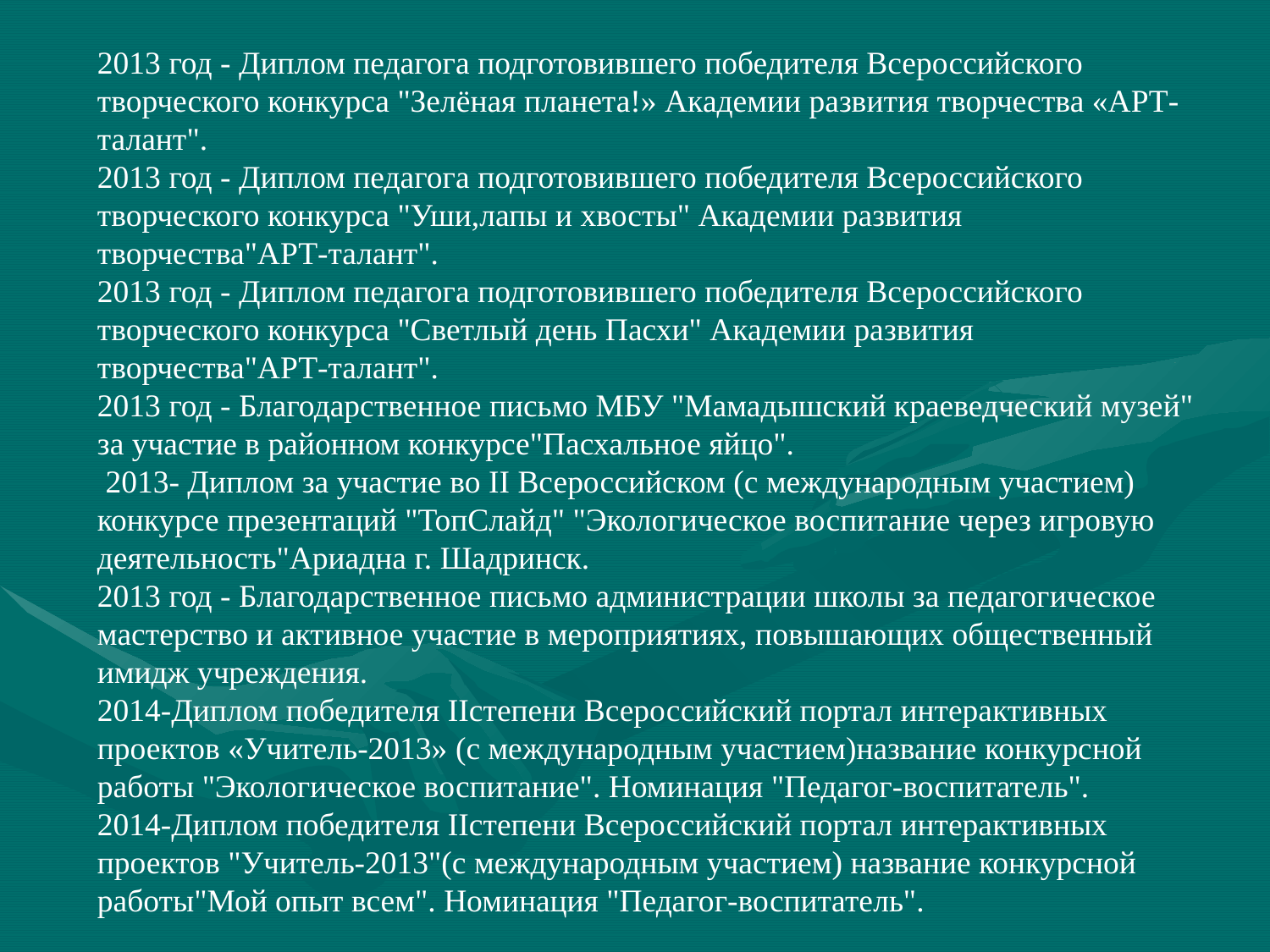

2013 год - Диплом педагога подготовившего победителя Всероссийского творческого конкурса "Зелёная планета!» Академии развития творчества «АРТ-талант".
2013 год - Диплом педагога подготовившего победителя Всероссийского творческого конкурса "Уши,лапы и хвосты" Академии развития творчества"АРТ-талант". 
2013 год - Диплом педагога подготовившего победителя Всероссийского творческого конкурса "Светлый день Пасхи" Академии развития творчества"АРТ-талант".
2013 год - Благодарственное письмо МБУ "Мамадышский краеведческий музей" за участие в районном конкурсе"Пасхальное яйцо".
 2013- Диплом за участие во II Всероссийском (с международным участием) конкурсе презентаций "ТопСлайд" "Экологическое воспитание через игровую деятельность"Ариадна г. Шадринск. 
2013 год - Благодарственное письмо администрации школы за педагогическое мастерство и активное участие в мероприятиях, повышающих общественный имидж учреждения.
2014-Диплом победителя IIстепени Всероссийский портал интерактивных проектов «Учитель-2013» (с международным участием)название конкурсной работы "Экологическое воспитание". Номинация "Педагог-воспитатель".
2014-Диплом победителя IIстепени Всероссийский портал интерактивных проектов "Учитель-2013"(с международным участием) название конкурсной работы"Мой опыт всем". Номинация "Педагог-воспитатель".